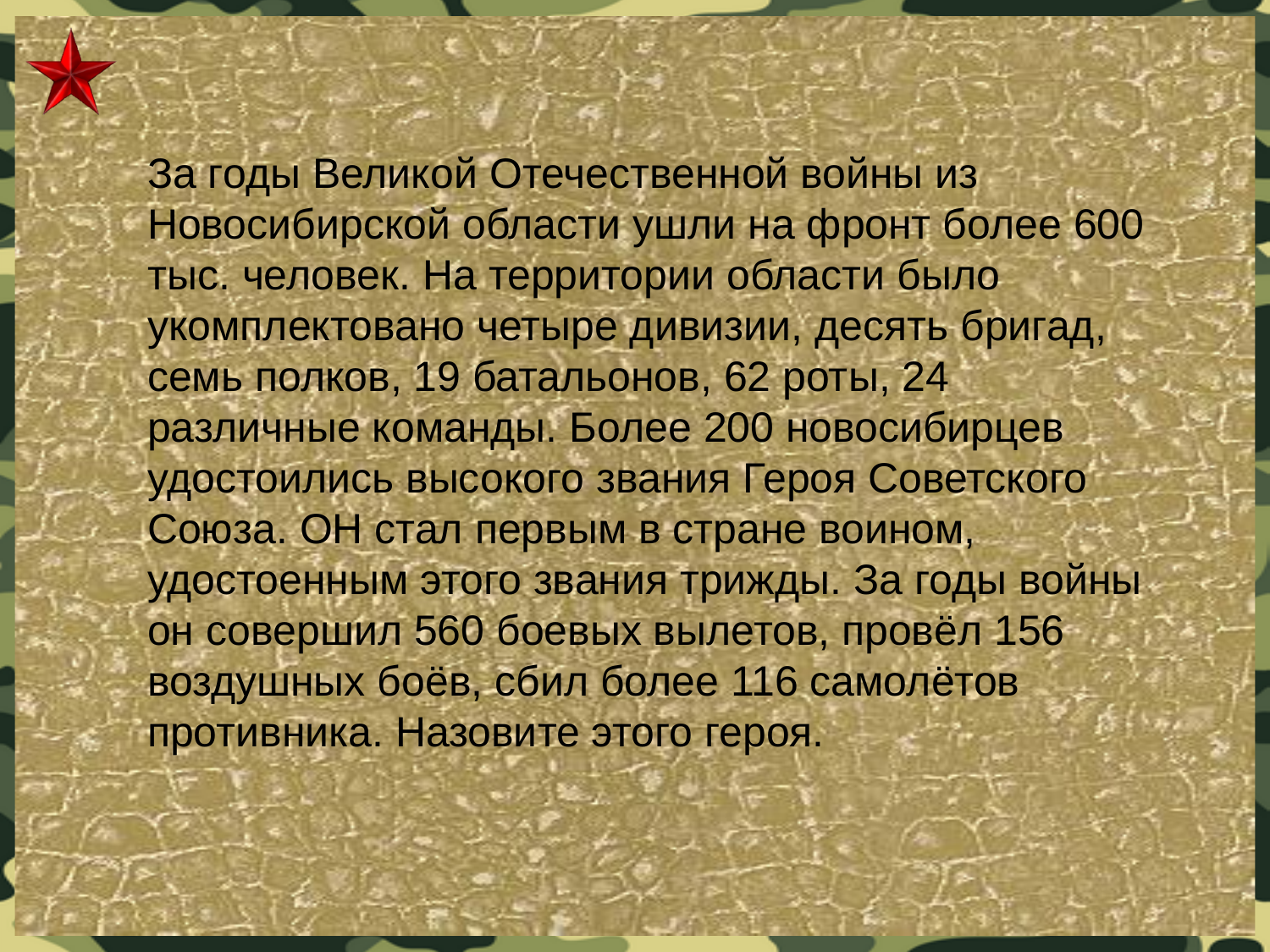

За годы Великой Отечественной войны из Новосибирской области ушли на фронт более 600 тыс. человек. На территории области было укомплектовано четыре дивизии, десять бригад, семь полков, 19 батальонов, 62 роты, 24 различные команды. Более 200 новосибирцев удостоились высокого звания Героя Советского Союза. ОН стал первым в стране воином, удостоенным этого звания трижды. За годы войны он совершил 560 боевых вылетов, провёл 156 воздушных боёв, сбил более 116 самолётов противника. Назовите этого героя.